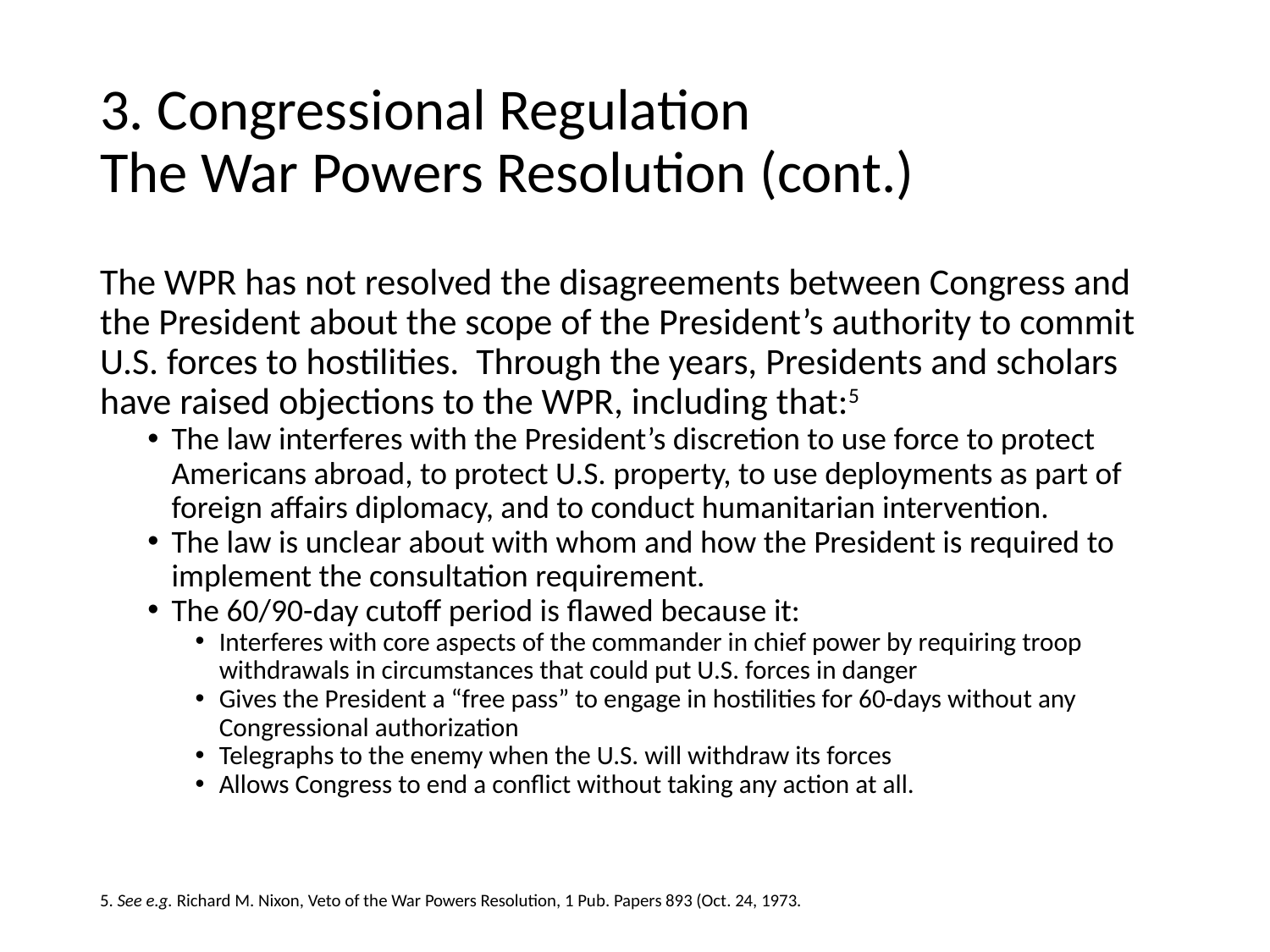

# 3. Congressional Regulation The War Powers Resolution (cont.)
The WPR has not resolved the disagreements between Congress and the President about the scope of the President’s authority to commit U.S. forces to hostilities.  Through the years, Presidents and scholars have raised objections to the WPR, including that:5
The law interferes with the President’s discretion to use force to protect Americans abroad, to protect U.S. property, to use deployments as part of foreign affairs diplomacy, and to conduct humanitarian intervention.
The law is unclear about with whom and how the President is required to implement the consultation requirement.
The 60/90-day cutoff period is flawed because it:
Interferes with core aspects of the commander in chief power by requiring troop withdrawals in circumstances that could put U.S. forces in danger
Gives the President a “free pass” to engage in hostilities for 60-days without any Congressional authorization
Telegraphs to the enemy when the U.S. will withdraw its forces
Allows Congress to end a conflict without taking any action at all.

5. See e.g. Richard M. Nixon, Veto of the War Powers Resolution, 1 Pub. Papers 893 (Oct. 24, 1973.